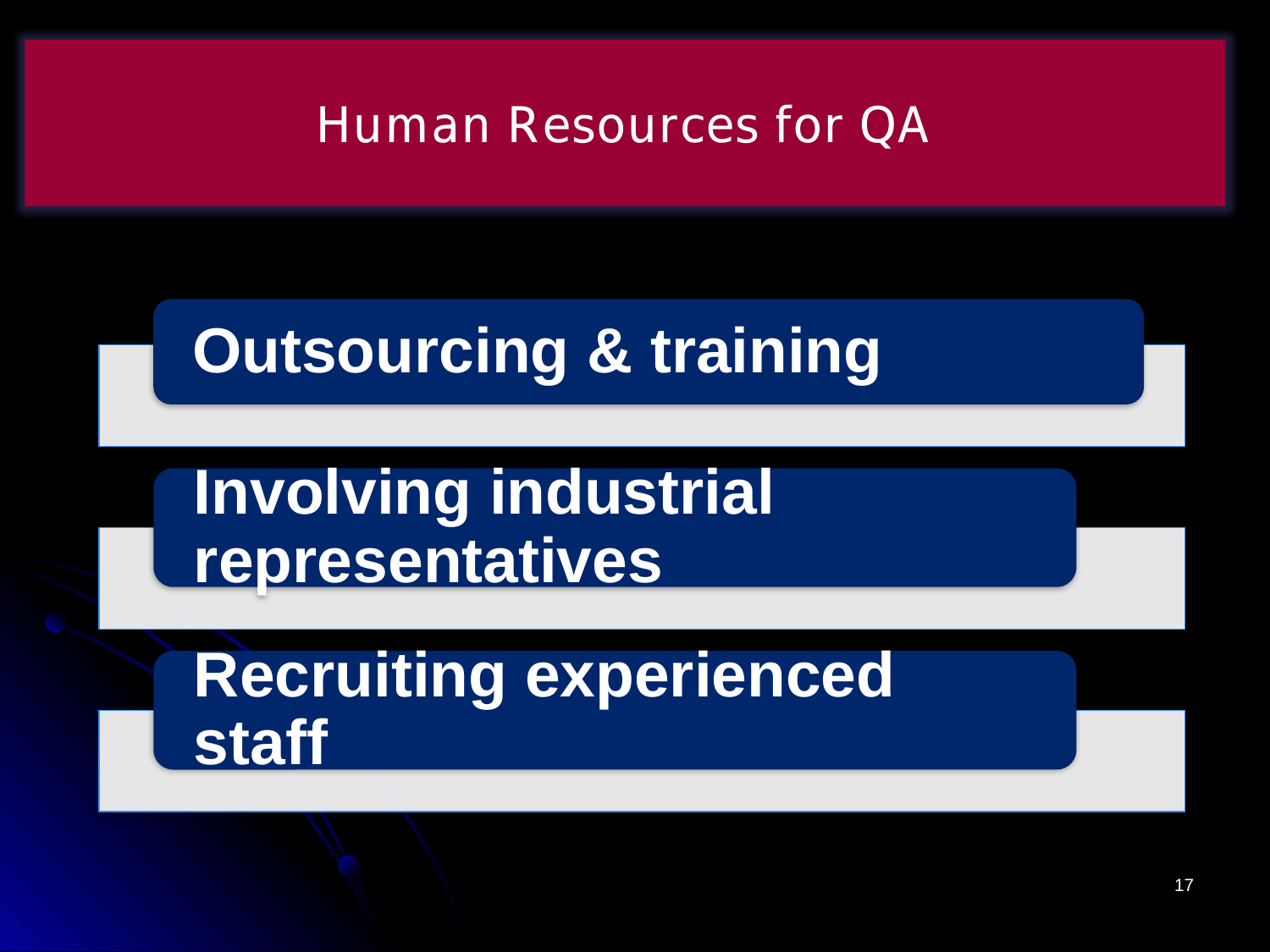

Human Resources for QA
Outsourcing & training
Involving industrial representatives
Recruiting experienced staff
17